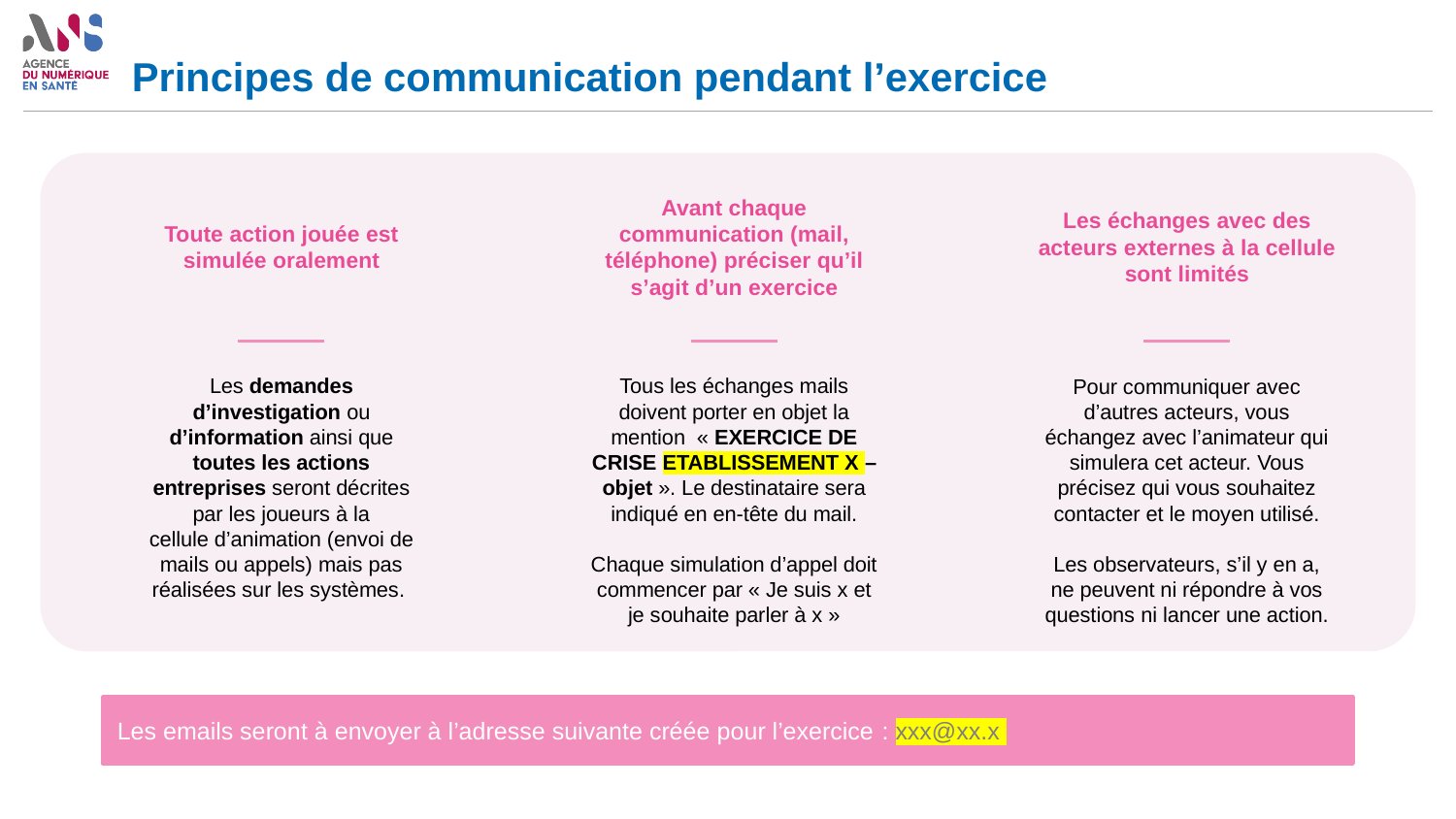

# Principes de communication pendant l’exercice

Avant chaque communication (mail, téléphone) préciser qu’il s’agit d’un exercice​
Les échanges avec des acteurs externes à la cellule sont limités
Toute action jouée est simulée oralement
Tous les échanges mails doivent porter en objet la mention  « EXERCICE DE CRISE ETABLISSEMENT X – objet ». Le destinataire sera indiqué en en-tête du mail.

Chaque simulation d’appel doit commencer par « Je suis x et je souhaite parler à x »
Les demandes d’investigation ou d’information ainsi que toutes les actions entreprises seront décrites par les joueurs à la cellule d’animation (envoi de mails ou appels) mais pas réalisées sur les systèmes.
Pour communiquer avec d’autres acteurs, vous échangez avec l’animateur qui simulera cet acteur. Vous précisez qui vous souhaitez contacter et le moyen utilisé.

Les observateurs, s’il y en a, ne peuvent ni répondre à vos questions ​ni lancer une action.
Les emails seront à envoyer à l’adresse suivante créée pour l’exercice : xxx@xx.x